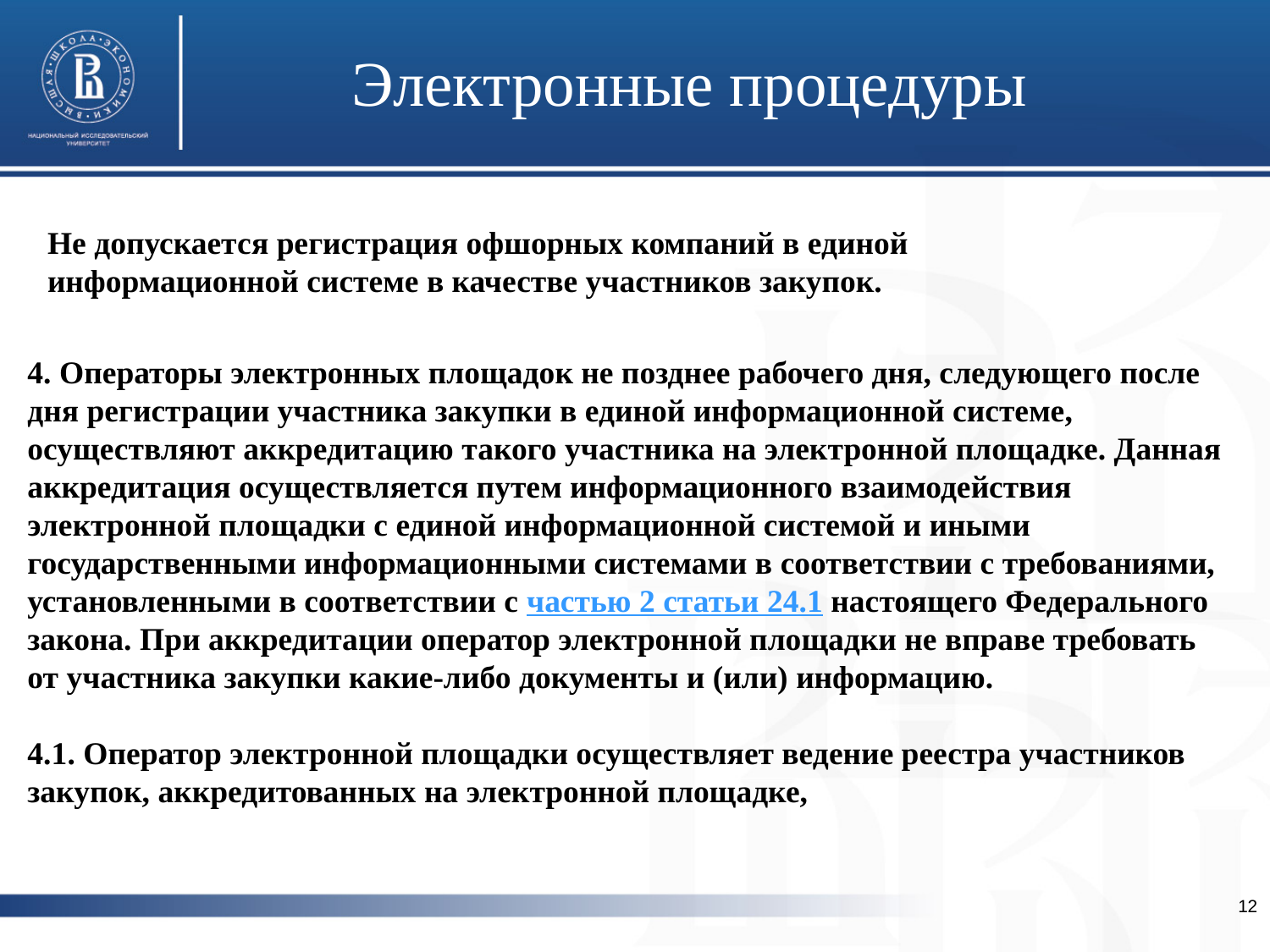

Электронные процедуры
Не допускается регистрация офшорных компаний в единой информационной системе в качестве участников закупок.
4. Операторы электронных площадок не позднее рабочего дня, следующего после дня регистрации участника закупки в единой информационной системе, осуществляют аккредитацию такого участника на электронной площадке. Данная аккредитация осуществляется путем информационного взаимодействия электронной площадки с единой информационной системой и иными государственными информационными системами в соответствии с требованиями, установленными в соответствии с частью 2 статьи 24.1 настоящего Федерального закона. При аккредитации оператор электронной площадки не вправе требовать от участника закупки какие-либо документы и (или) информацию.

4.1. Оператор электронной площадки осуществляет ведение реестра участников закупок, аккредитованных на электронной площадке,
12